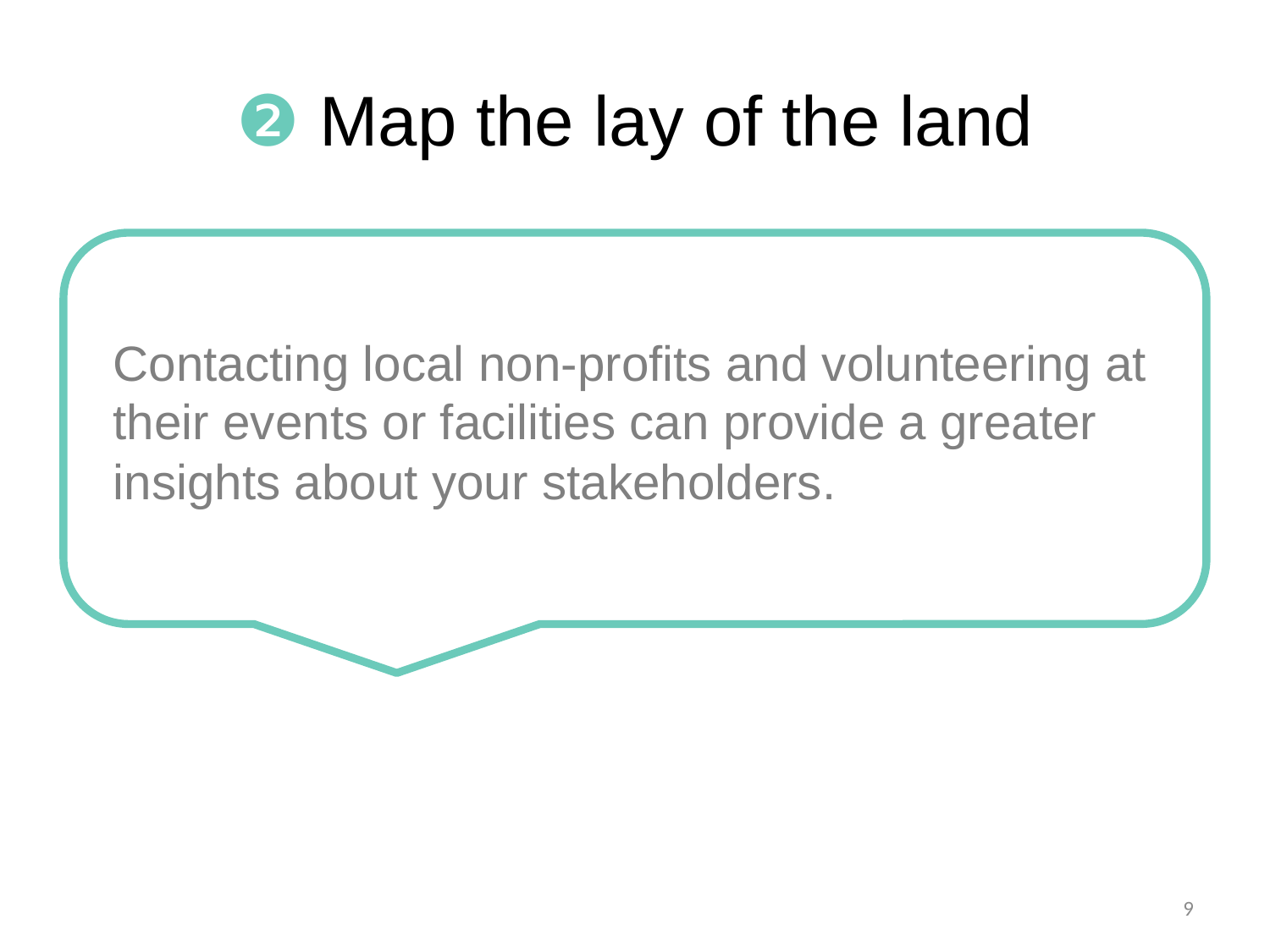

# ❷ Map the lay of the land

Contacting local non-profits and volunteering at their events or facilities can provide a greater insights about your stakeholders.

9